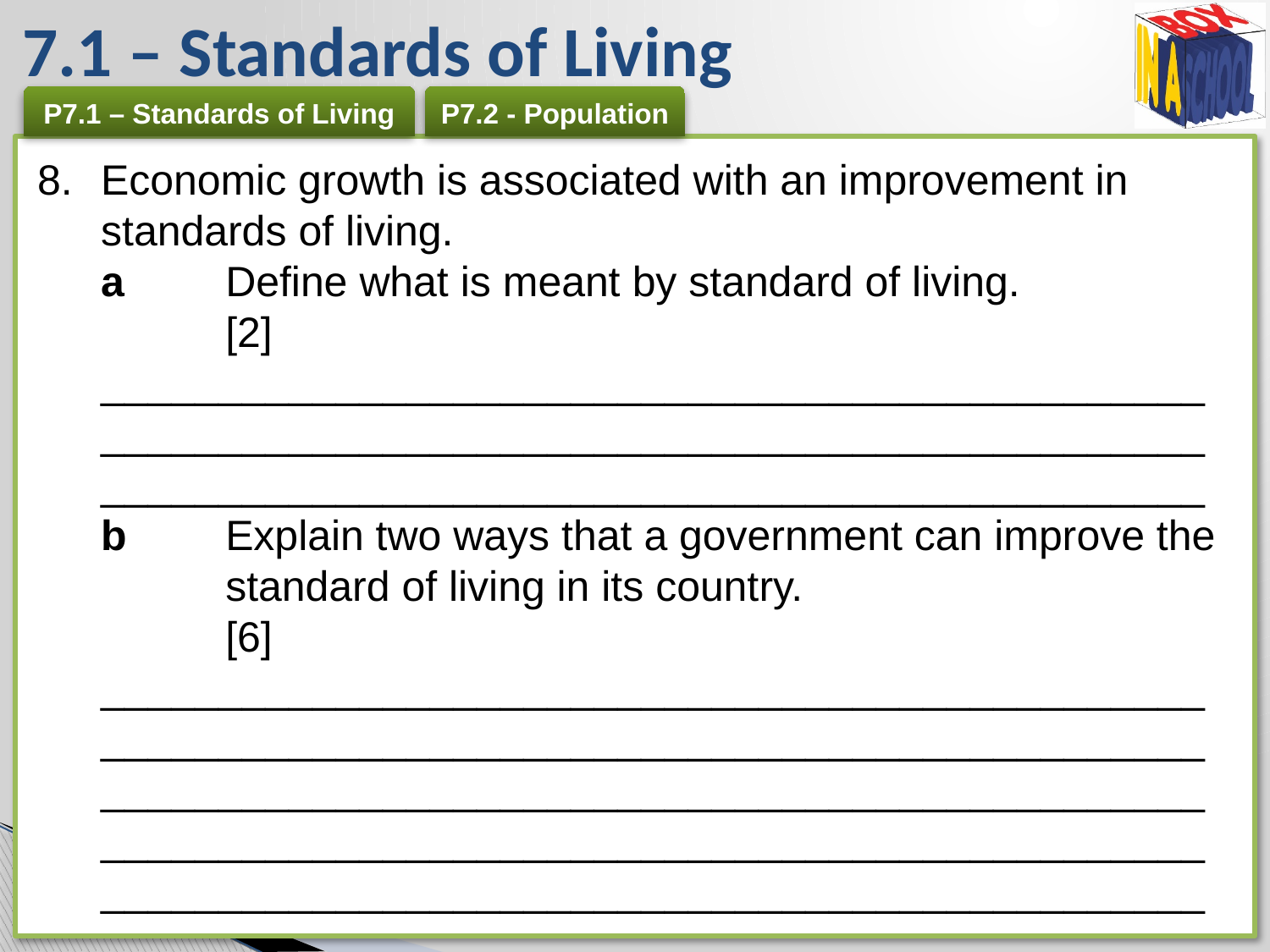

# 7.1 – Standards of Living
Economic growth is associated with an improvement in standards of living.
a 	Define what is meant by standard of living. 	[2]
_____________________________________________________________________________________________________________________________________________
b 	Explain two ways that a government can improve the 	standard of living in its country. 	[6]
_________________________________________________________________________________________________________________________________________________________________________________________________________________________________________________________________________________________________________________________________________